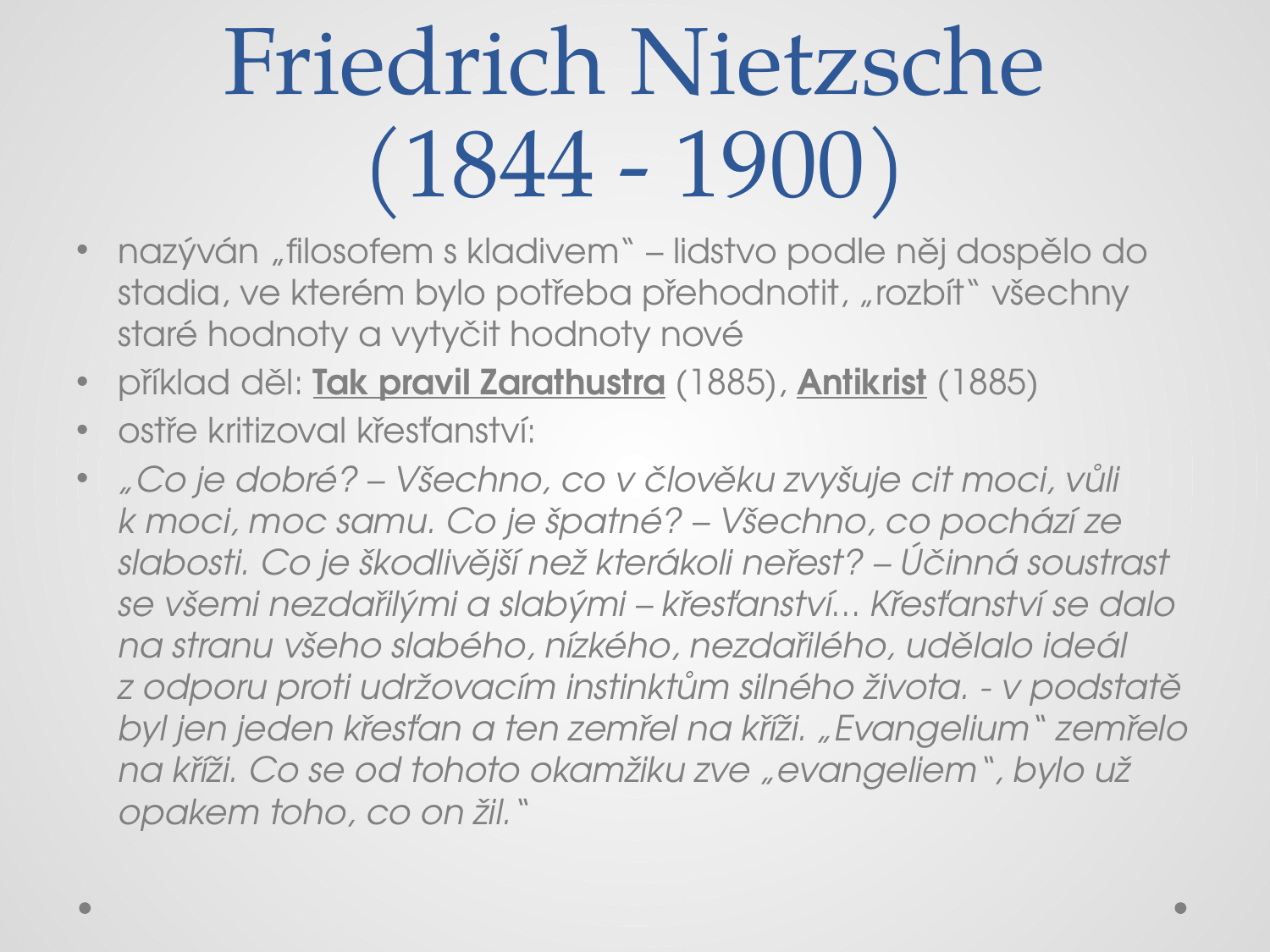

# Friedrich Nietzsche (1844 - 1900)
nazýván „filosofem s kladivem“ – lidstvo podle něj dospělo do stadia, ve kterém bylo potřeba přehodnotit, „rozbít“ všechny staré hodnoty a vytyčit hodnoty nové
příklad děl: Tak pravil Zarathustra (1885), Antikrist (1885)
ostře kritizoval křesťanství:
„Co je dobré? – Všechno, co v člověku zvyšuje cit moci, vůli k moci, moc samu. Co je špatné? – Všechno, co pochází ze slabosti. Co je škodlivější než kterákoli neřest? – Účinná soustrast se všemi nezdařilými a slabými – křesťanství… Křesťanství se dalo na stranu všeho slabého, nízkého, nezdařilého, udělalo ideál z odporu proti udržovacím instinktům silného života. - v podstatě byl jen jeden křesťan a ten zemřel na kříži. „Evangelium“ zemřelo na kříži. Co se od tohoto okamžiku zve „evangeliem“, bylo už opakem toho, co on žil.“